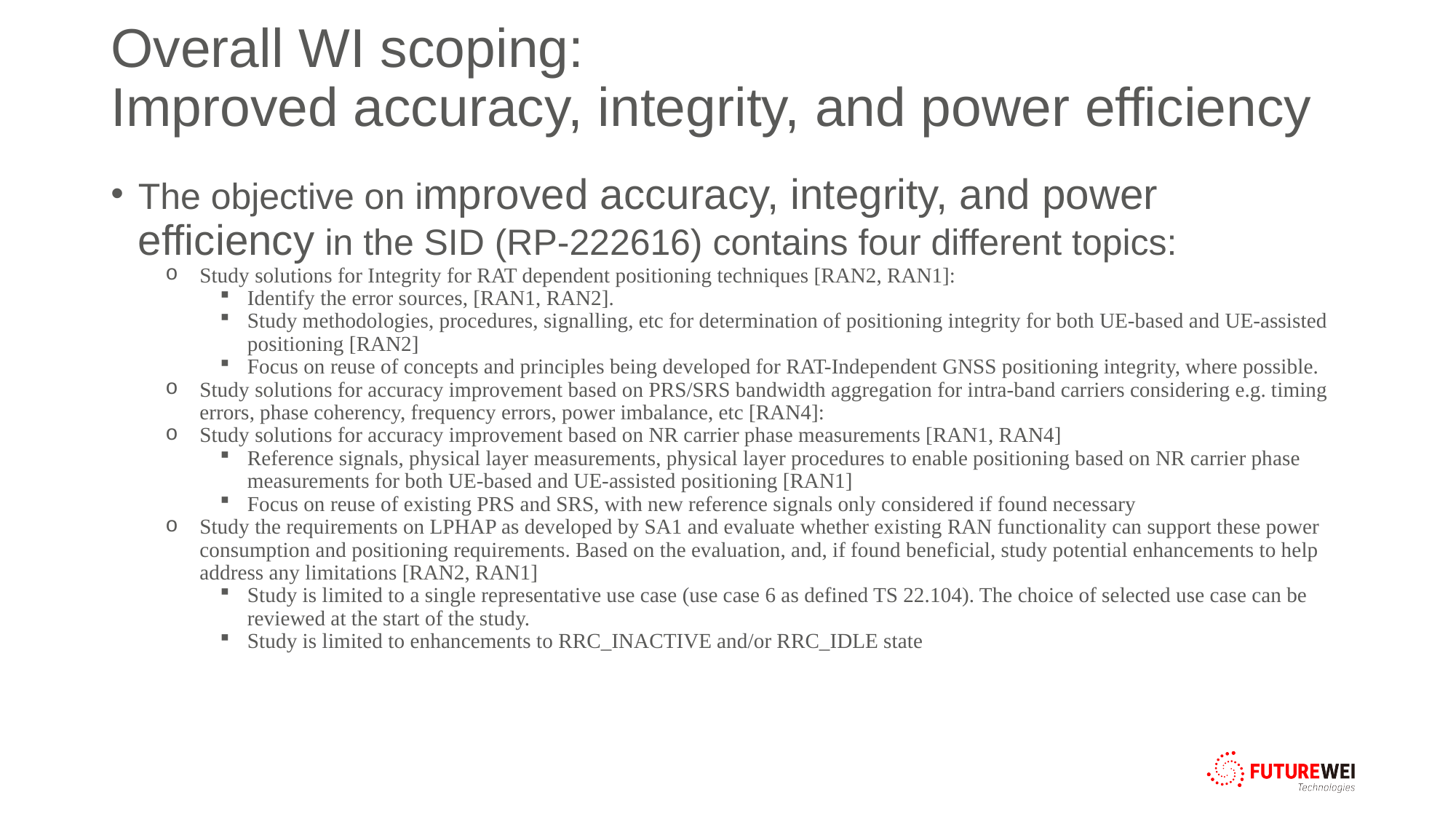

# Overall WI scoping: Improved accuracy, integrity, and power efficiency
The objective on improved accuracy, integrity, and power efficiency in the SID (RP-222616) contains four different topics:
Study solutions for Integrity for RAT dependent positioning techniques [RAN2, RAN1]:
Identify the error sources, [RAN1, RAN2].
Study methodologies, procedures, signalling, etc for determination of positioning integrity for both UE-based and UE-assisted positioning [RAN2]
Focus on reuse of concepts and principles being developed for RAT-Independent GNSS positioning integrity, where possible.
Study solutions for accuracy improvement based on PRS/SRS bandwidth aggregation for intra-band carriers considering e.g. timing errors, phase coherency, frequency errors, power imbalance, etc [RAN4]:
Study solutions for accuracy improvement based on NR carrier phase measurements [RAN1, RAN4]
Reference signals, physical layer measurements, physical layer procedures to enable positioning based on NR carrier phase measurements for both UE-based and UE-assisted positioning [RAN1]
Focus on reuse of existing PRS and SRS, with new reference signals only considered if found necessary
Study the requirements on LPHAP as developed by SA1 and evaluate whether existing RAN functionality can support these power consumption and positioning requirements. Based on the evaluation, and, if found beneficial, study potential enhancements to help address any limitations [RAN2, RAN1]
Study is limited to a single representative use case (use case 6 as defined TS 22.104). The choice of selected use case can be reviewed at the start of the study.
Study is limited to enhancements to RRC_INACTIVE and/or RRC_IDLE state